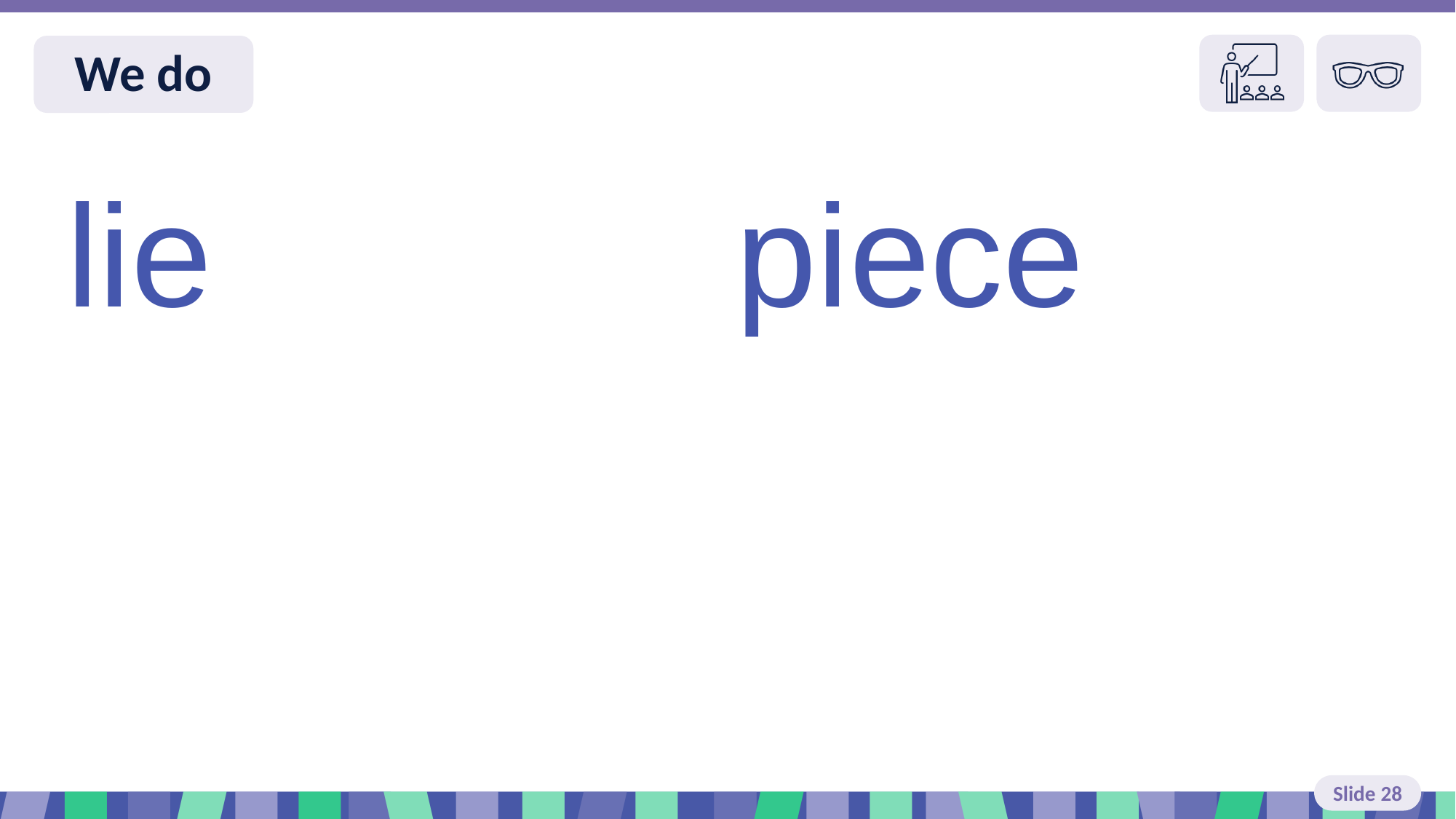

# Slide 28 We do
lie             piece